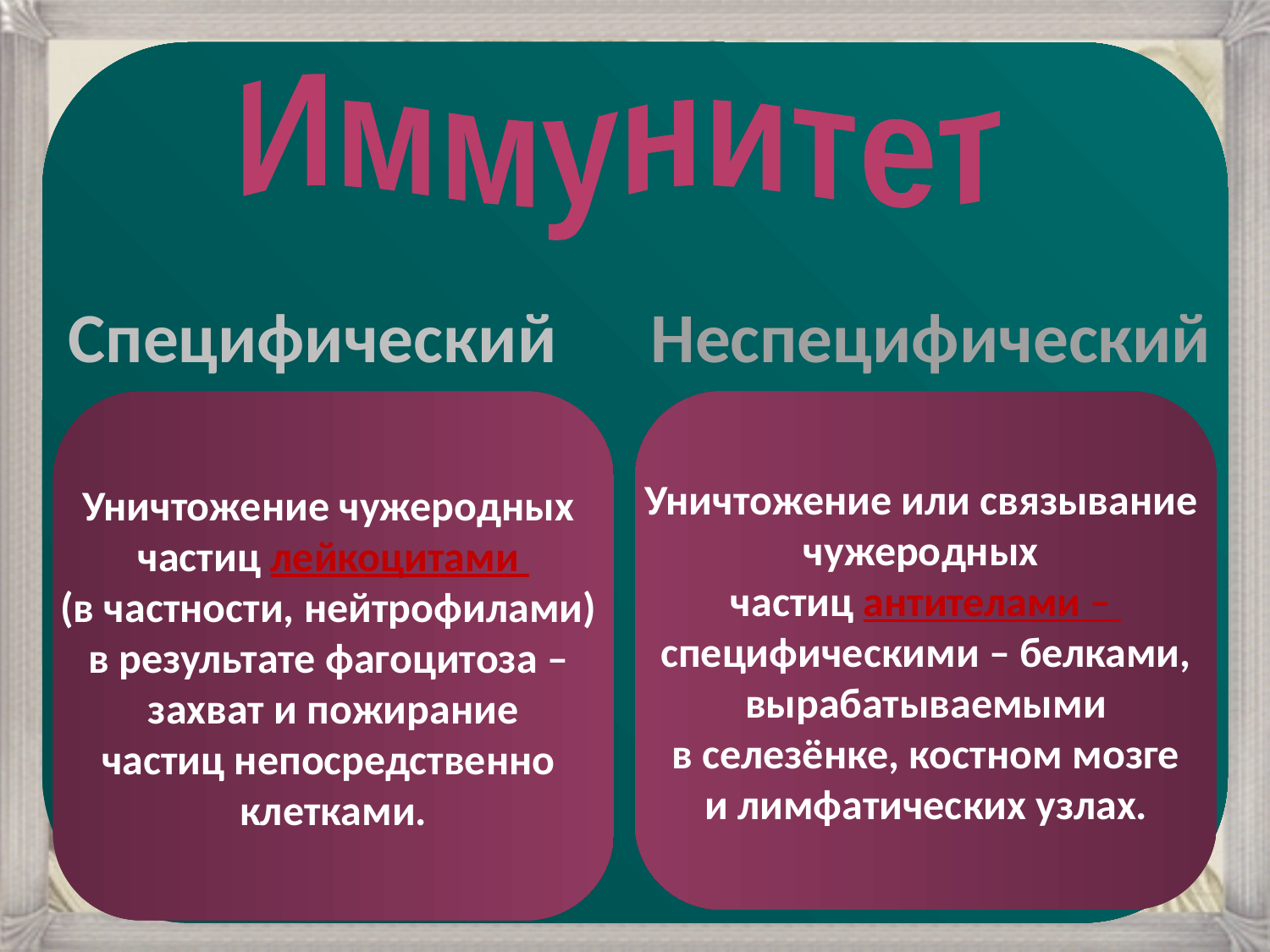

Иммунитет
Специфический
Неспецифический
Уничтожение чужеродных
частиц лейкоцитами
(в частности, нейтрофилами)
в результате фагоцитоза –
захват и пожирание
частиц непосредственно
клетками.
Уничтожение или связывание
чужеродных
частиц антителами –
специфическими – белками,
вырабатываемыми
в селезёнке, костном мозге
и лимфатических узлах.